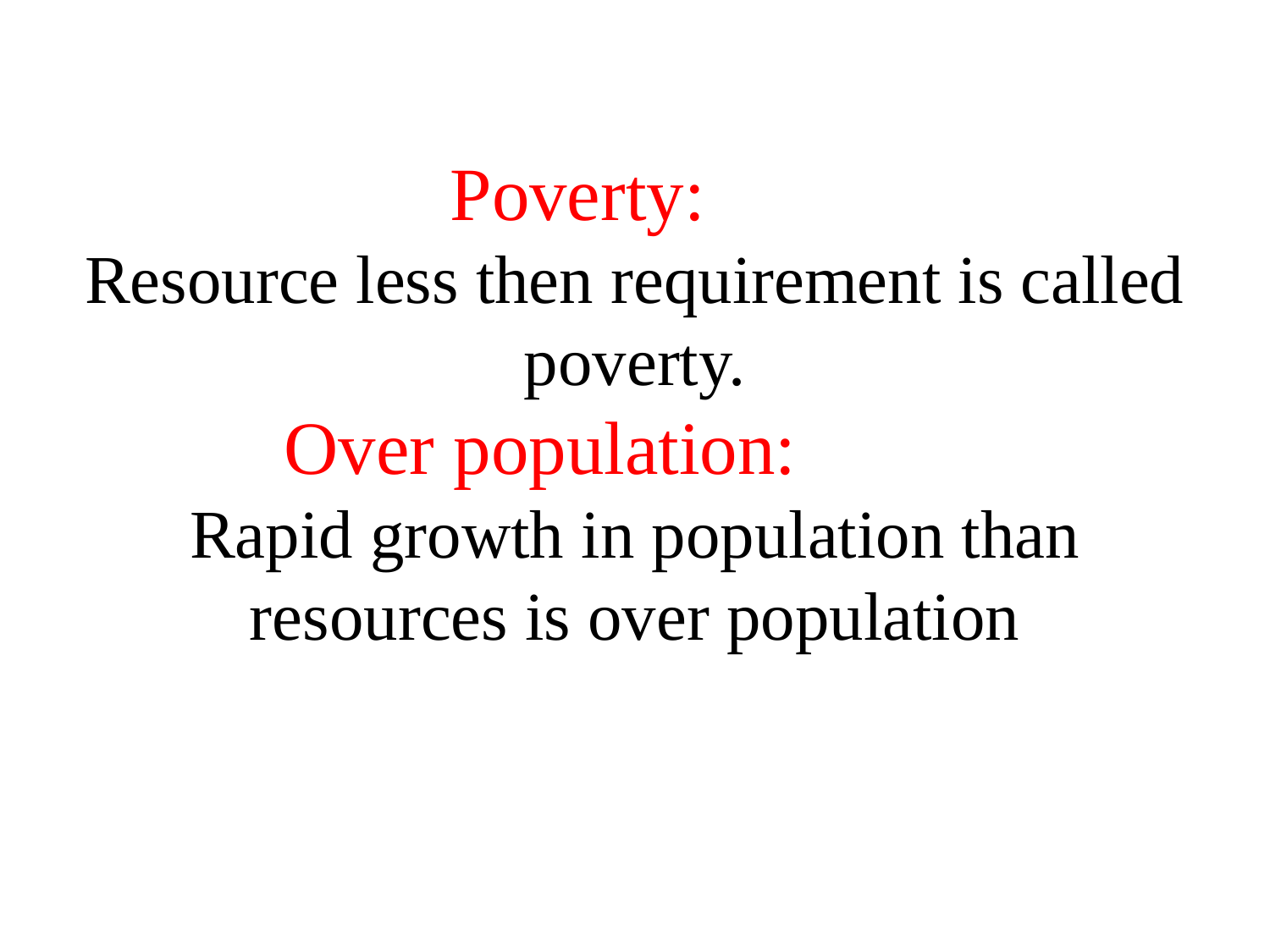

# Poverty: Resource less then requirement is called poverty. Over population: Rapid growth in population than resources is over population